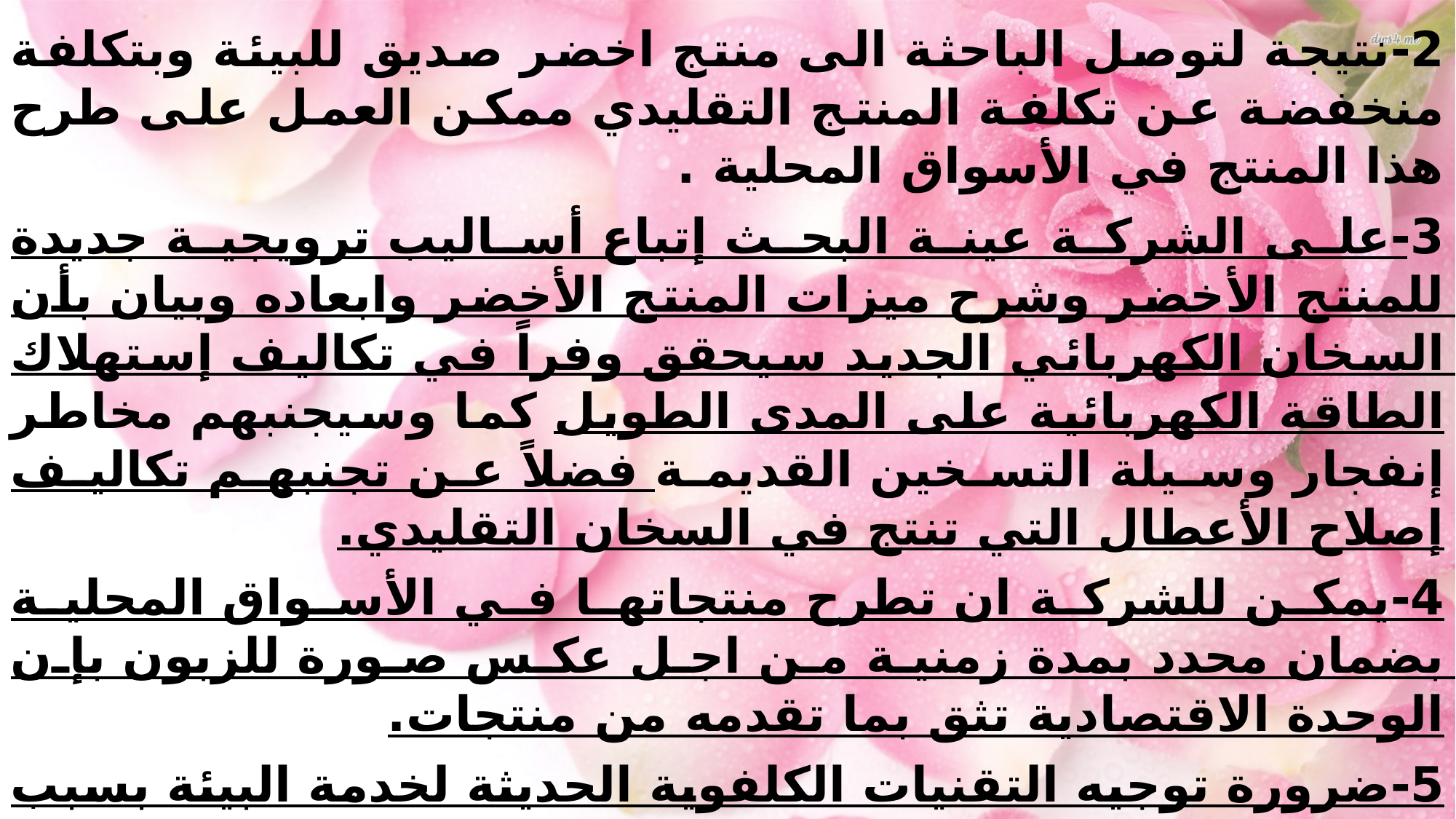

2-نتيجة لتوصل الباحثة الى منتج اخضر صديق للبيئة وبتكلفة منخفضة عن تكلفة المنتج التقليدي ممكن العمل على طرح هذا المنتج في الأسواق المحلية .
3-على الشركة عينة البحث إتباع أساليب ترويجية جديدة للمنتج الأخضر وشرح ميزات المنتج الأخضر وابعاده وبيان بأن السخان الكهربائي الجديد سيحقق وفراً في تكاليف إستهلاك الطاقة الكهربائية على المدى الطويل كما وسيجنبهم مخاطر إنفجار وسيلة التسخين القديمة فضلاً عن تجنبهم تكاليف إصلاح الأعطال التي تنتج في السخان التقليدي.
4-يمكن للشركة ان تطرح منتجاتها في الأسواق المحلية بضمان محدد بمدة زمنية من اجل عكس صورة للزبون بإن الوحدة الاقتصادية تثق بما تقدمه من منتجات.
5-ضرورة توجيه التقنيات الكلفوية الحديثة لخدمة البيئة بسبب التوجه العالمي للإهتمام بالبيئة بسبب التلوث البيئي وانخفاض الموارد الطبيعية خصوصاً الموارد النادرة منها.